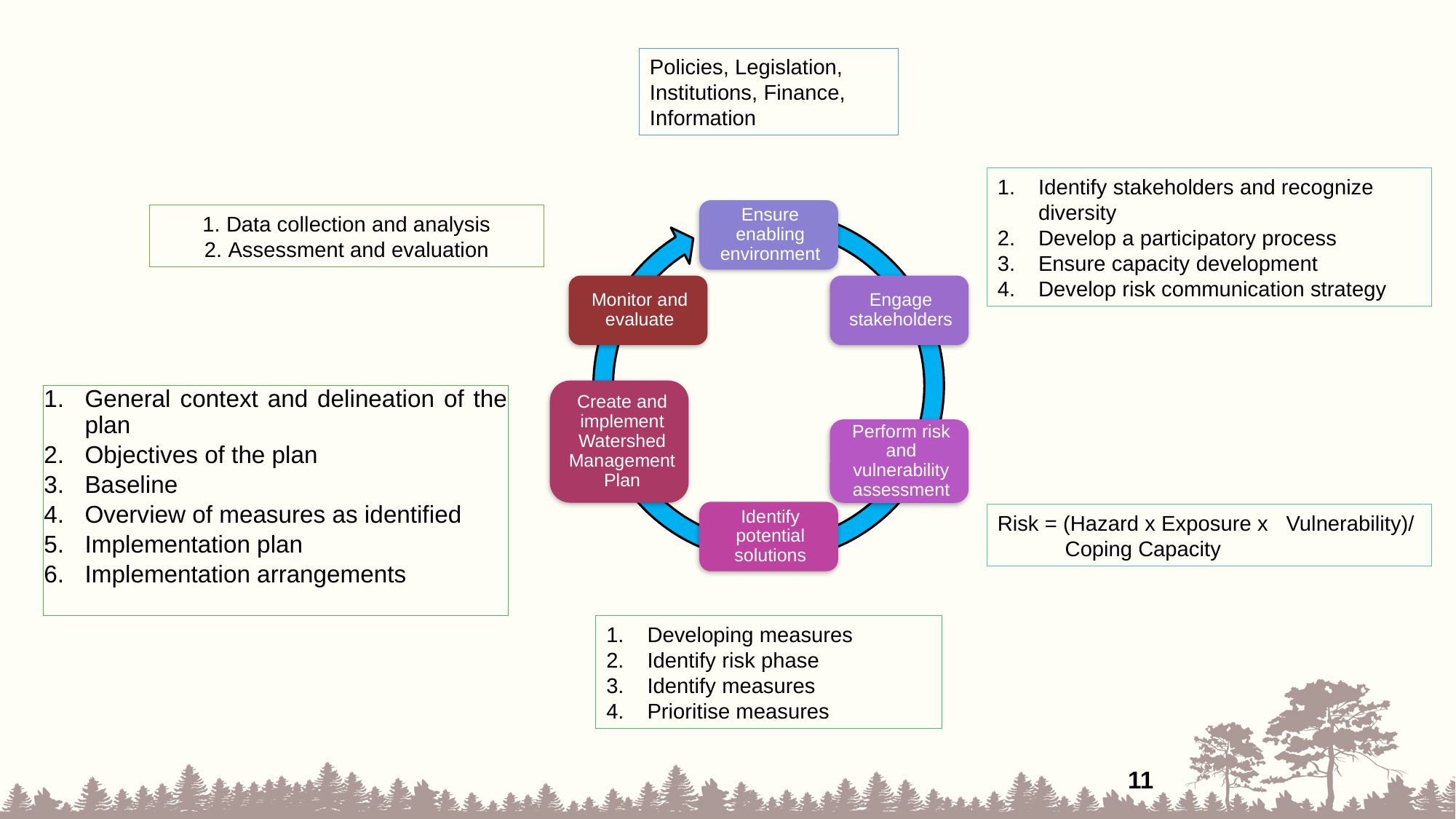

Policies, Legislation, Institutions, Finance, Information
Identify stakeholders and recognize diversity
Develop a participatory process
Ensure capacity development
Develop risk communication strategy
Ensure enabling environment
Engage stakeholders
Perform risk and vulnerability assessment
Identify potential solutions
Create and implement Watershed Management Plan
Monitor and evaluate
 Data collection and analysis
 Assessment and evaluation
General context and delineation of the plan
Objectives of the plan
Baseline
Overview of measures as identified
Implementation plan
Implementation arrangements
Risk = (Hazard x Exposure x   Vulnerability)/ Coping Capacity
Developing measures
Identify risk phase
Identify measures
Prioritise measures
11